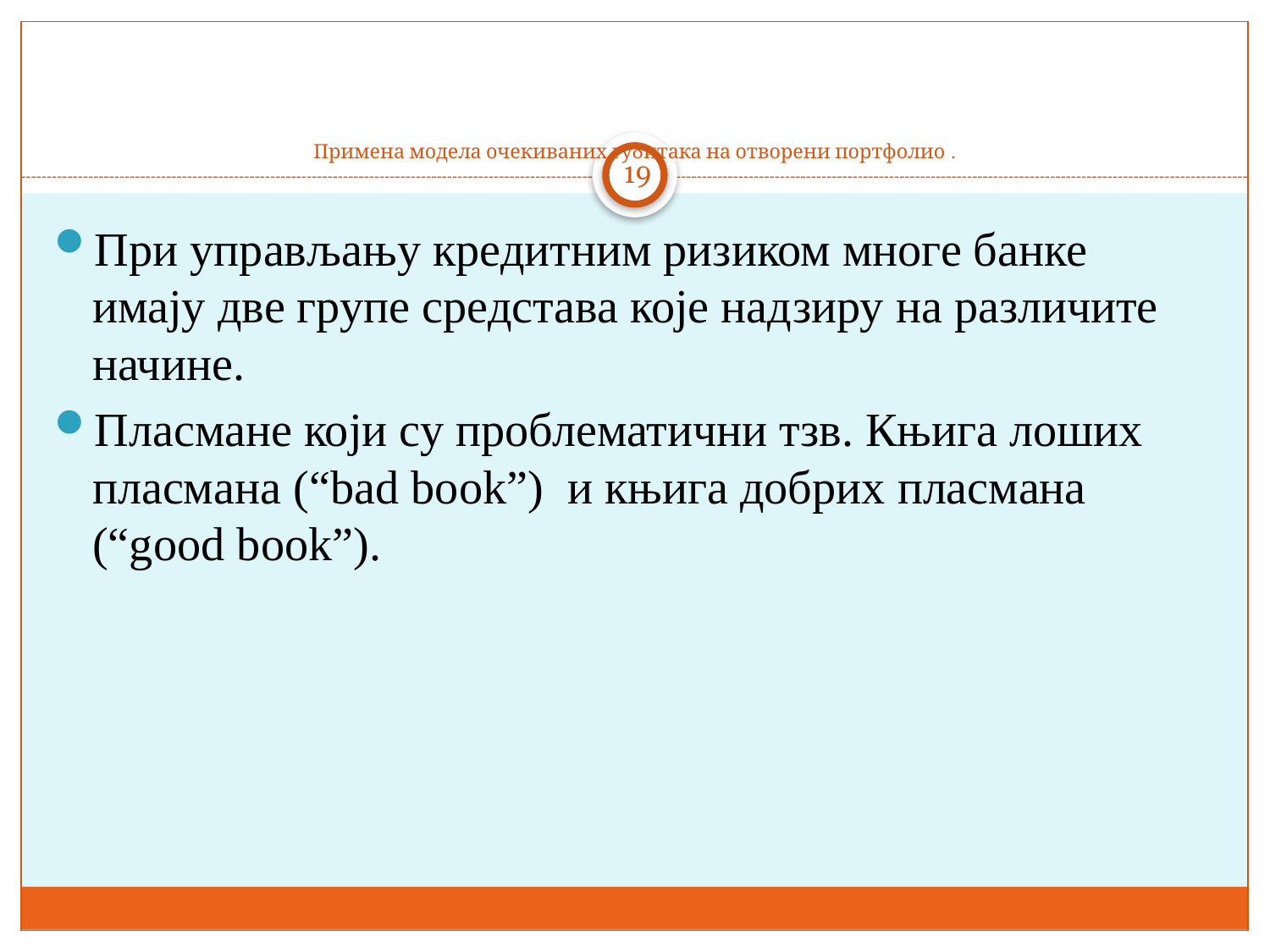

# Примена модела очекиваних губитака на отворени портфолио .
19
При управљању кредитним ризиком многе банке имају две групе средстава које надзиру на различите начине.
Пласмане који су проблематични тзв. Књига лоших пласмана (“bad book”)  и књига добрих пласмана (“good book”).